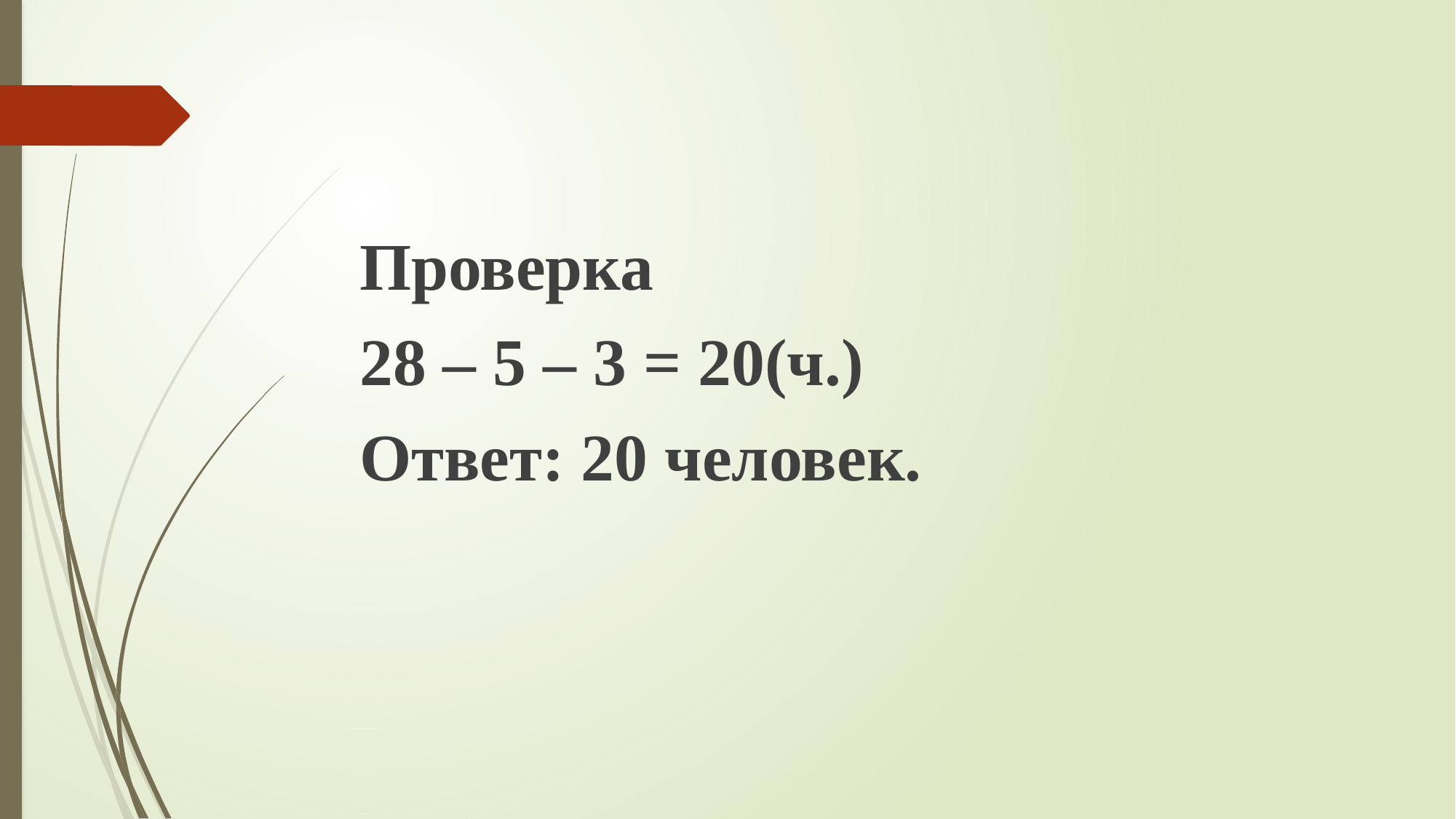

#
Проверка
28 – 5 – 3 = 20(ч.)
Ответ: 20 человек.